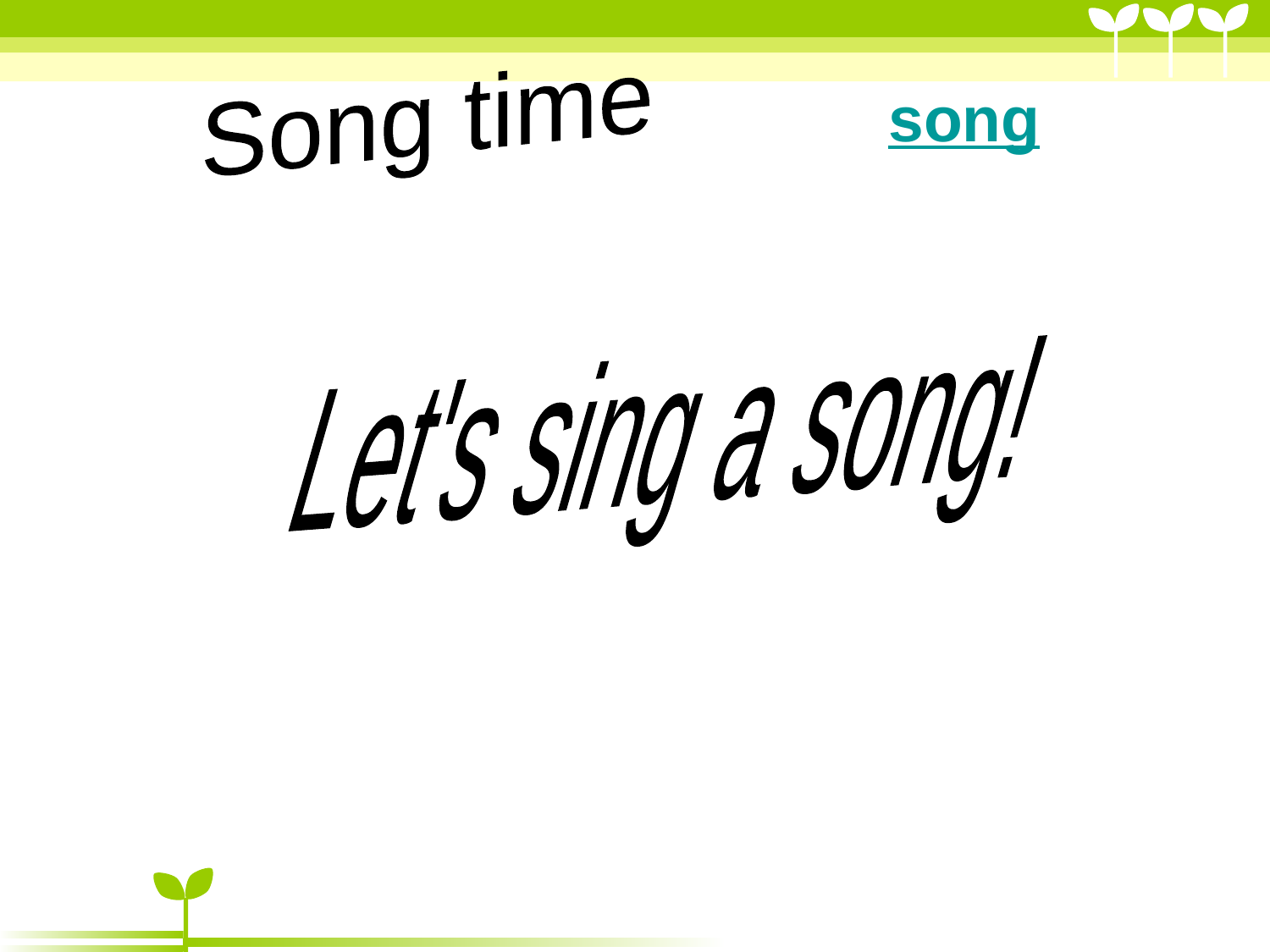

Song time

song
Let's sing a song!